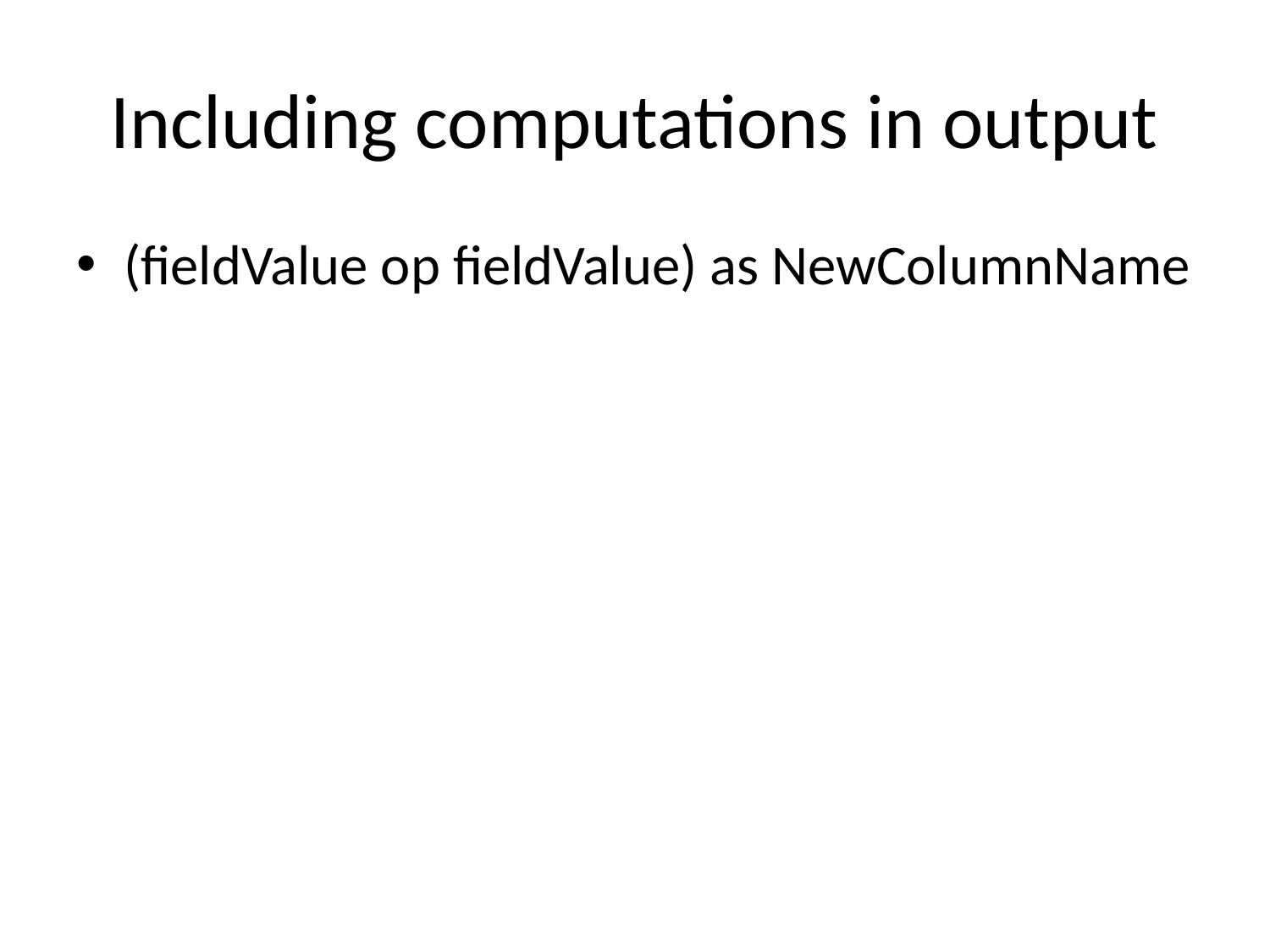

# Including computations in output
(fieldValue op fieldValue) as NewColumnName